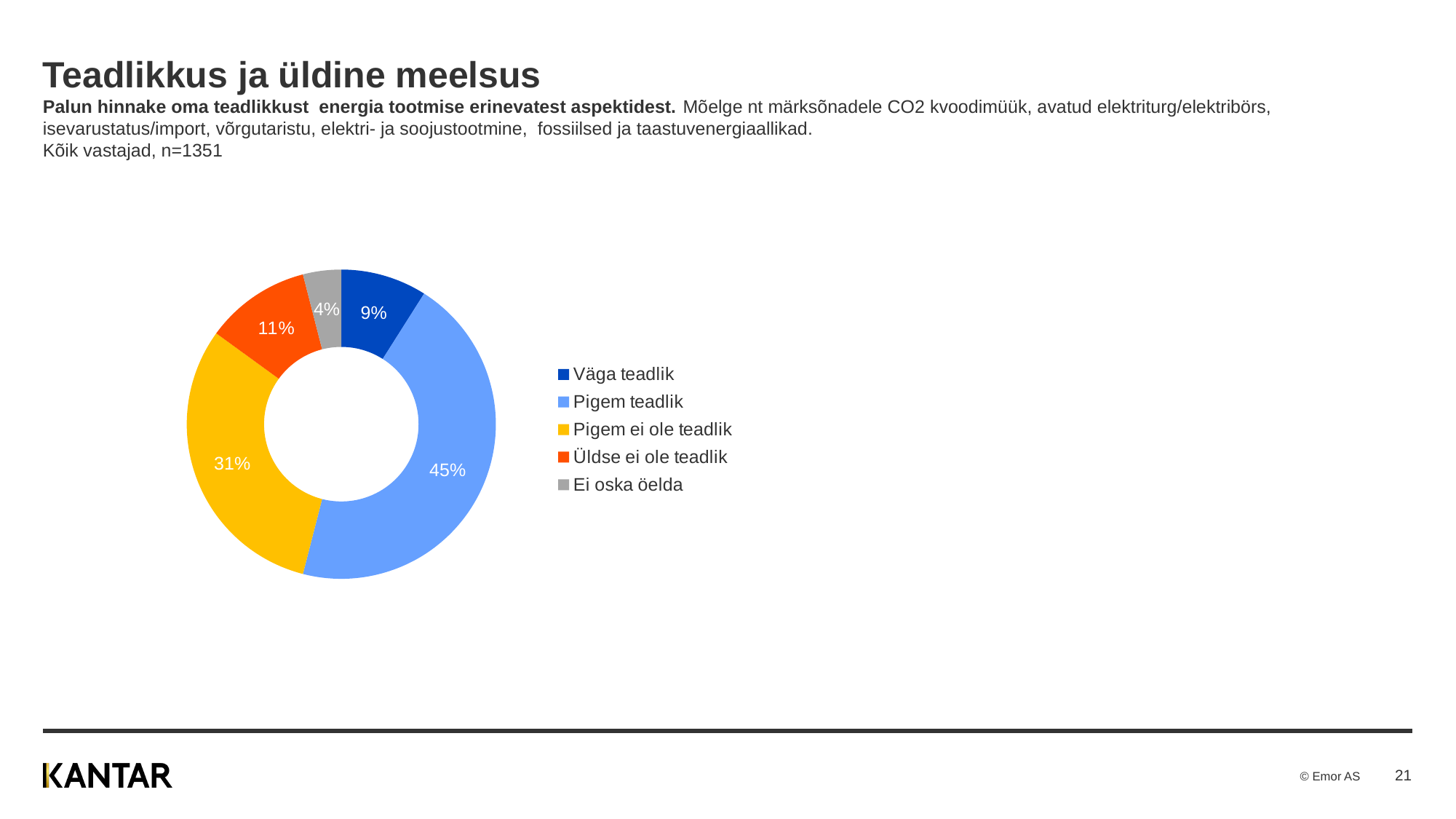

# Teadlikkus ja üldine meelsus Palun hinnake oma teadlikkust  energia tootmise erinevatest aspektidest. Mõelge nt märksõnadele CO2 kvoodimüük, avatud elektriturg/elektribörs, isevarustatus/import, võrgutaristu, elektri- ja soojustootmine,  fossiilsed ja taastuvenergiaallikad. Kõik vastajad, n=1351

### Chart

| Category | Sales |
|---|---|
| Väga teadlik | 9.0 |
| Pigem teadlik | 45.0 |
| Pigem ei ole teadlik | 31.0 |
| Üldse ei ole teadlik | 11.0 |
| Ei oska öelda | 4.0 |
21